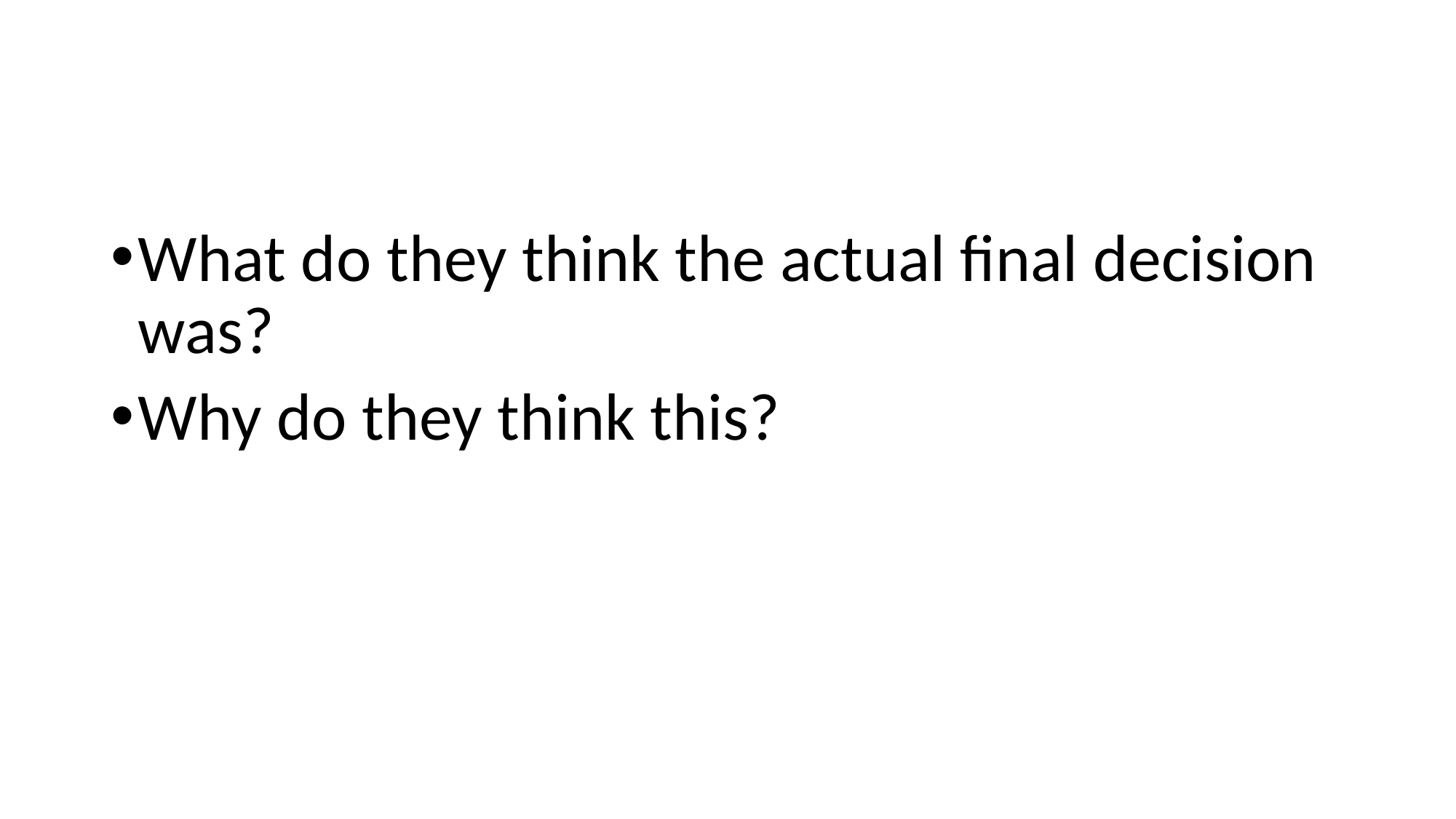

#
What do they think the actual final decision was?
Why do they think this?